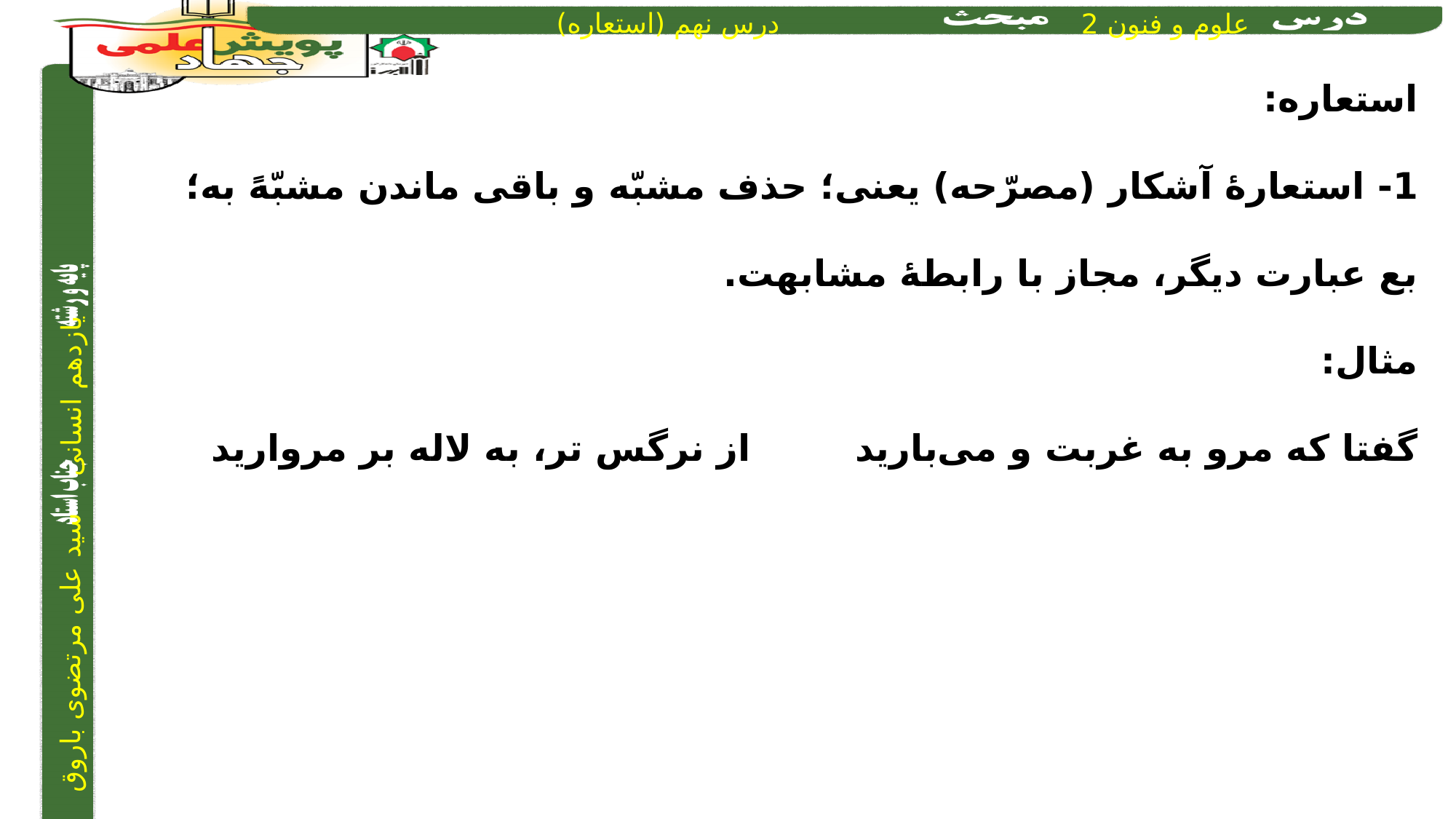

استعاره:
1- استعارۀ آشکار (مصرّحه) یعنی؛ حذف مشبّه و باقی ماندن مشبّهً به؛ بع عبارت دیگر، مجاز با رابطۀ مشابهت.
مثال:
گفتا که مرو به غربت و می‌بارید		 از نرگس تر، به لاله بر مروارید